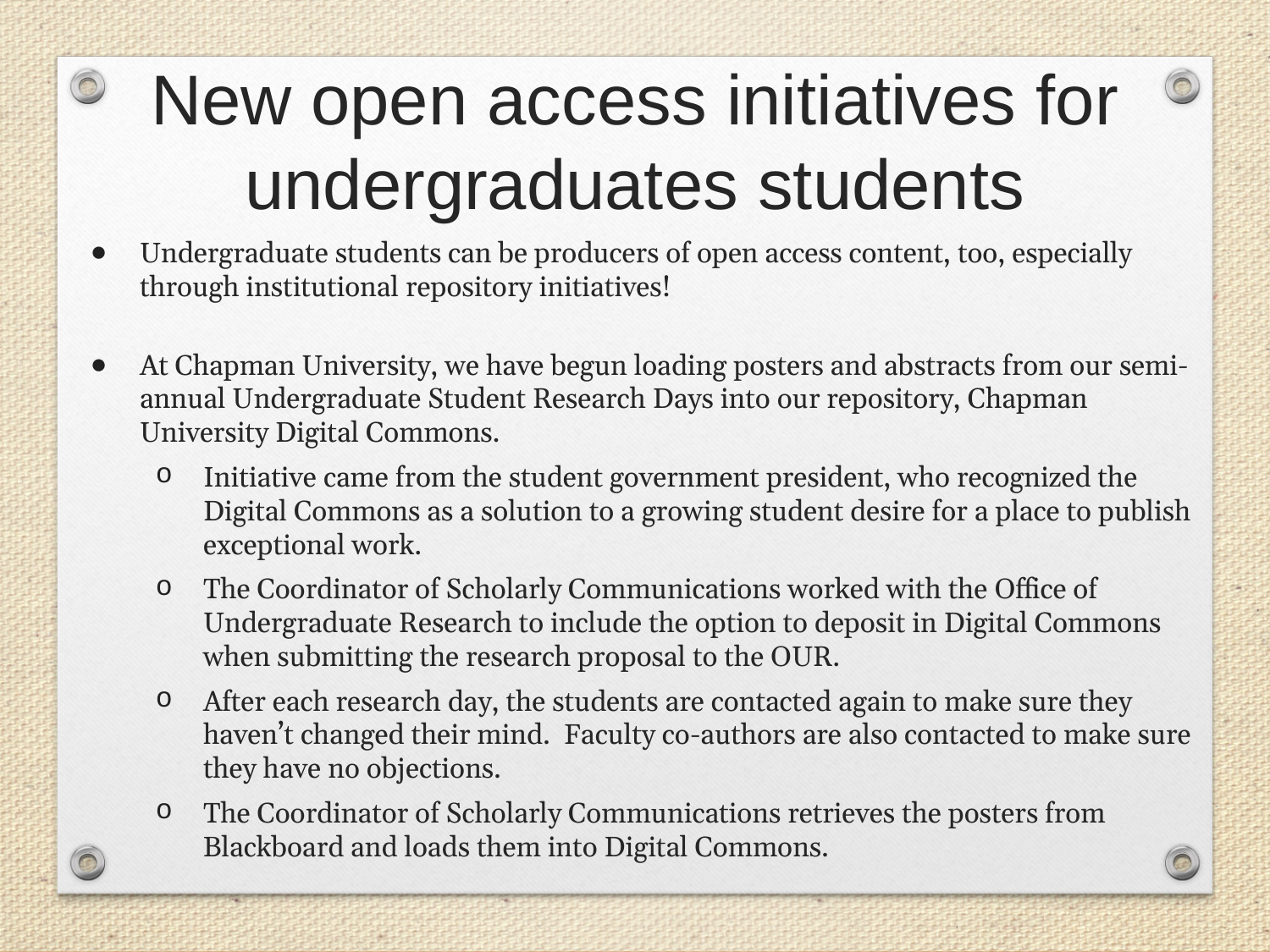

# New open access initiatives for undergraduates students
Undergraduate students can be producers of open access content, too, especially through institutional repository initiatives!
At Chapman University, we have begun loading posters and abstracts from our semi-annual Undergraduate Student Research Days into our repository, Chapman University Digital Commons.
Initiative came from the student government president, who recognized the Digital Commons as a solution to a growing student desire for a place to publish exceptional work.
The Coordinator of Scholarly Communications worked with the Office of Undergraduate Research to include the option to deposit in Digital Commons when submitting the research proposal to the OUR.
After each research day, the students are contacted again to make sure they haven’t changed their mind.  Faculty co-authors are also contacted to make sure they have no objections.
The Coordinator of Scholarly Communications retrieves the posters from Blackboard and loads them into Digital Commons.